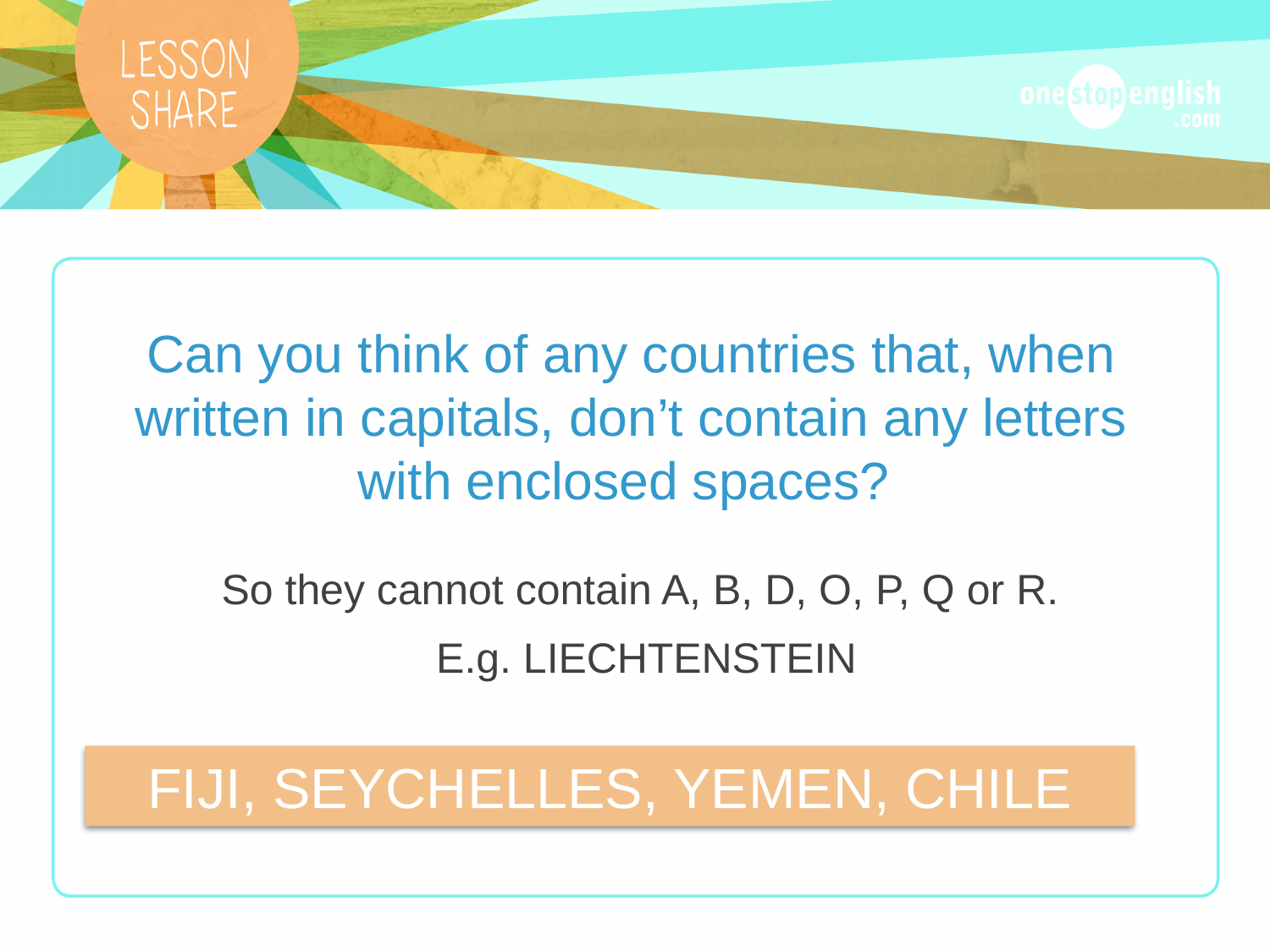

# Can you think of any countries that, when written in capitals, don’t contain any letters with enclosed spaces?
So they cannot contain A, B, D, O, P, Q or R.
E.g. LIECHTENSTEIN
FIJI, SEYCHELLES, YEMEN, CHILE